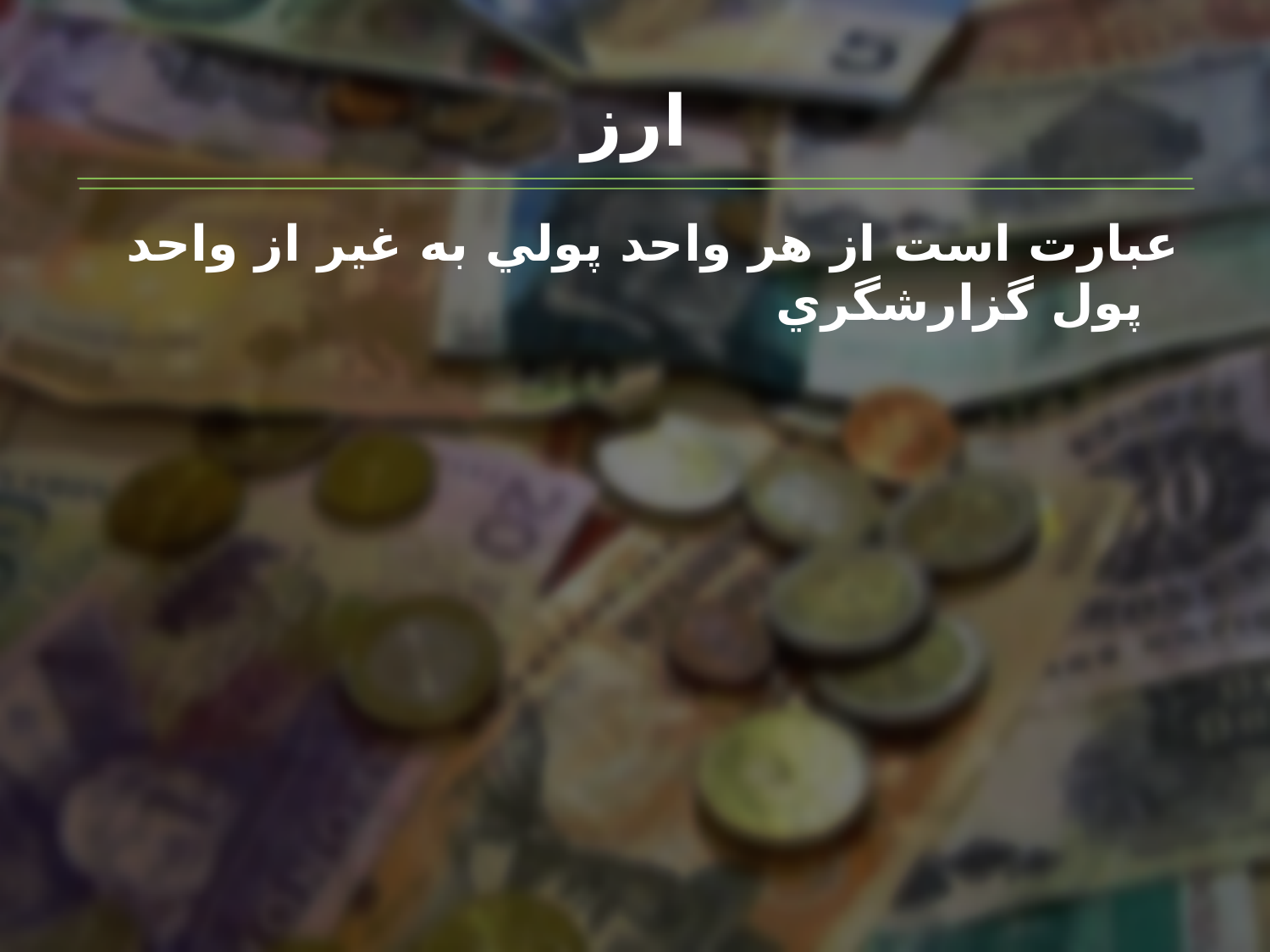

# ارز
عبارت‌ است‌ از هر واحد پولي‌ به‌ غير از واحد پول‌ گزارشگري‌